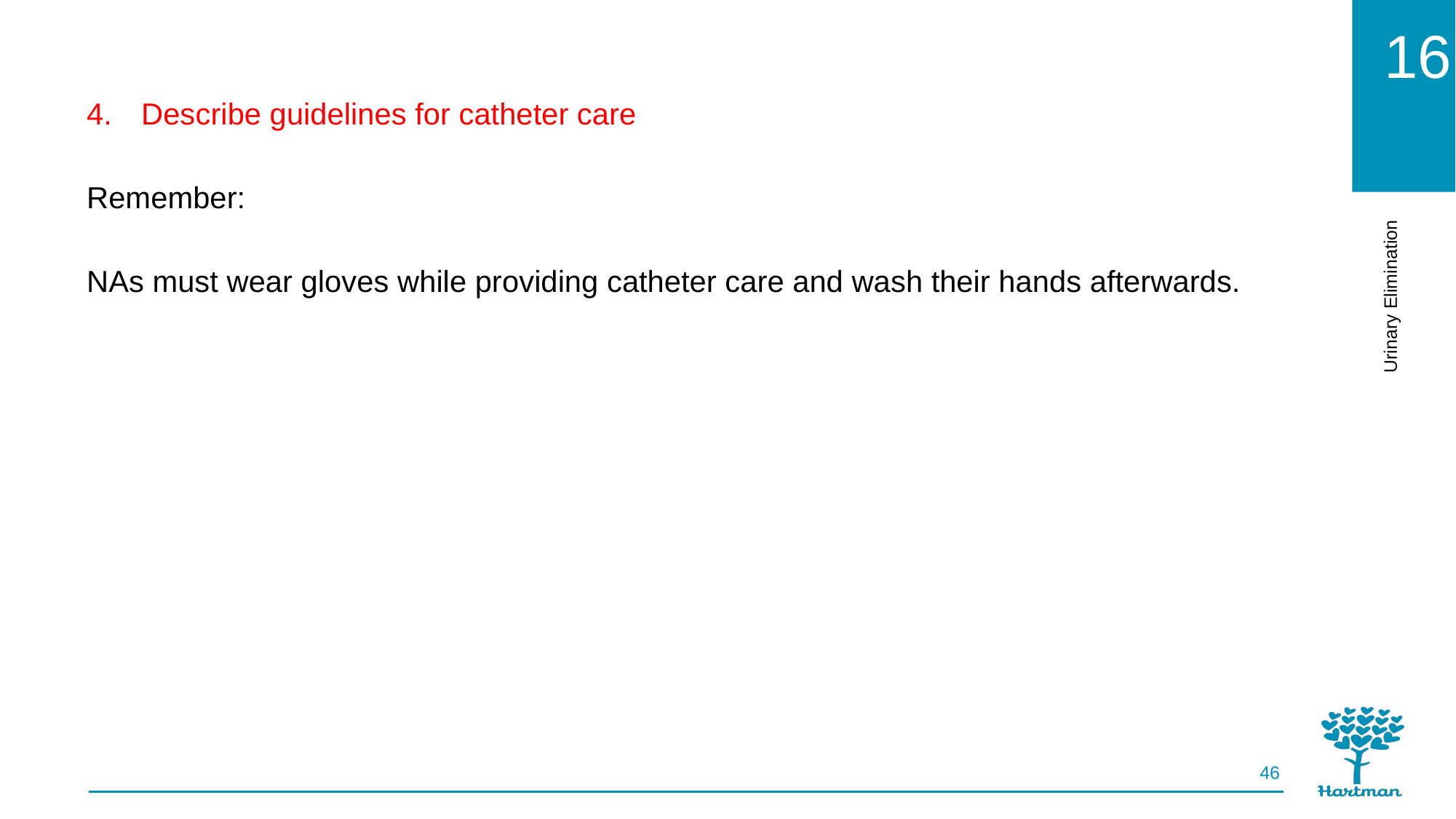

Describe guidelines for catheter care

Remember:

NAs must wear gloves while providing catheter care and wash their hands afterwards.

46